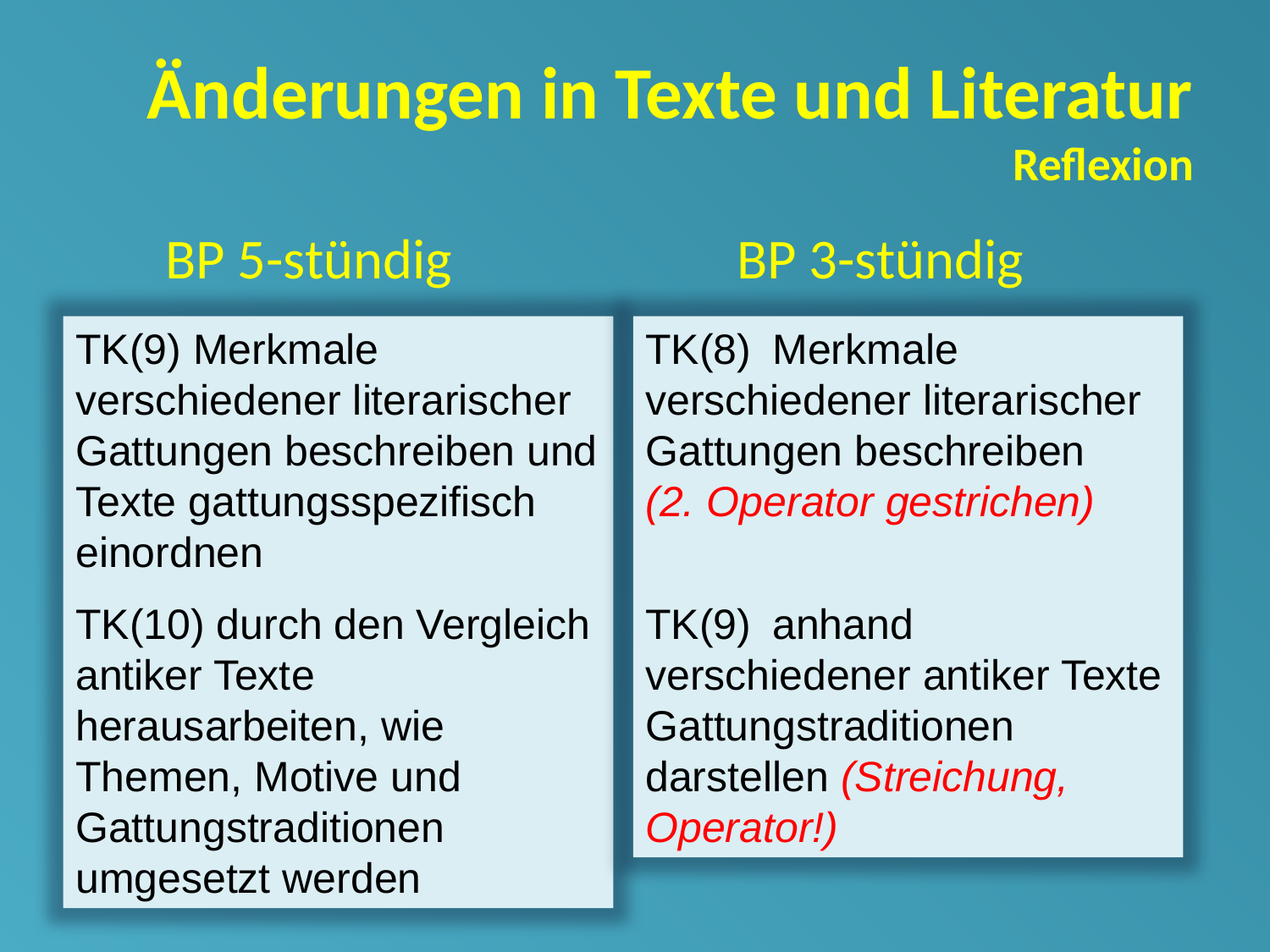

# Änderungen in Texte und Literatur Reflexion
       BP 5-stündig			  BP 3-stündig
TK(8) 	Merkmale verschiedener literarischer Gattungen beschreiben
(2. Operator gestrichen)

TK(9) 	anhand verschiedener antiker Texte Gattungstraditionen darstellen (Streichung, Operator!)
TK(9) Merkmale verschiedener literarischer Gattungen beschreiben und Texte gattungsspezifisch einordnen
TK(10) durch den Vergleich antiker Texte herausarbeiten, wie Themen, Motive und Gattungstraditionen umgesetzt werden